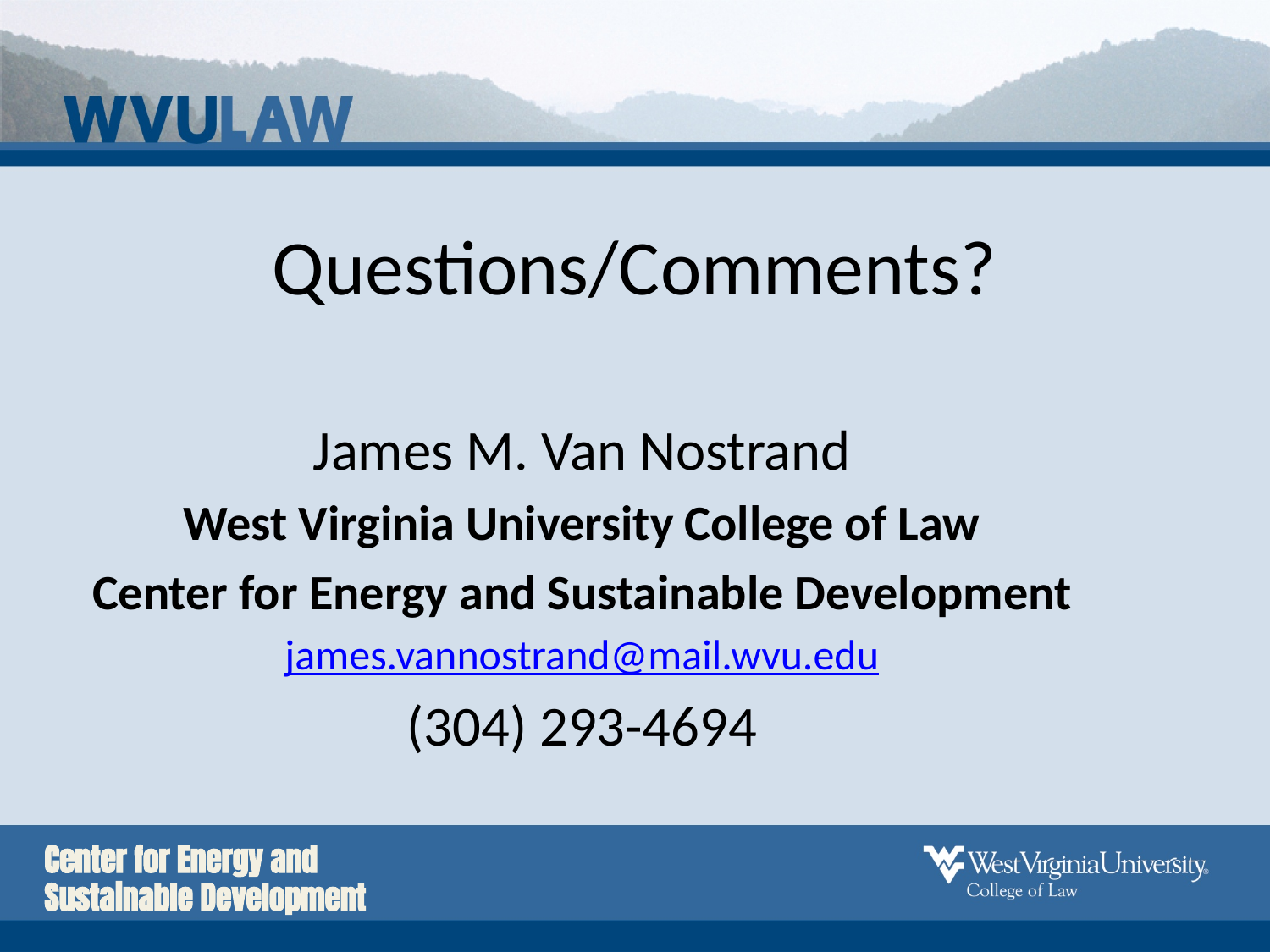

# Questions/Comments?

James M. Van Nostrand
West Virginia University College of Law
Center for Energy and Sustainable Development
james.vannostrand@mail.wvu.edu
(304) 293-4694
Center for Energy and
Sustainable Development